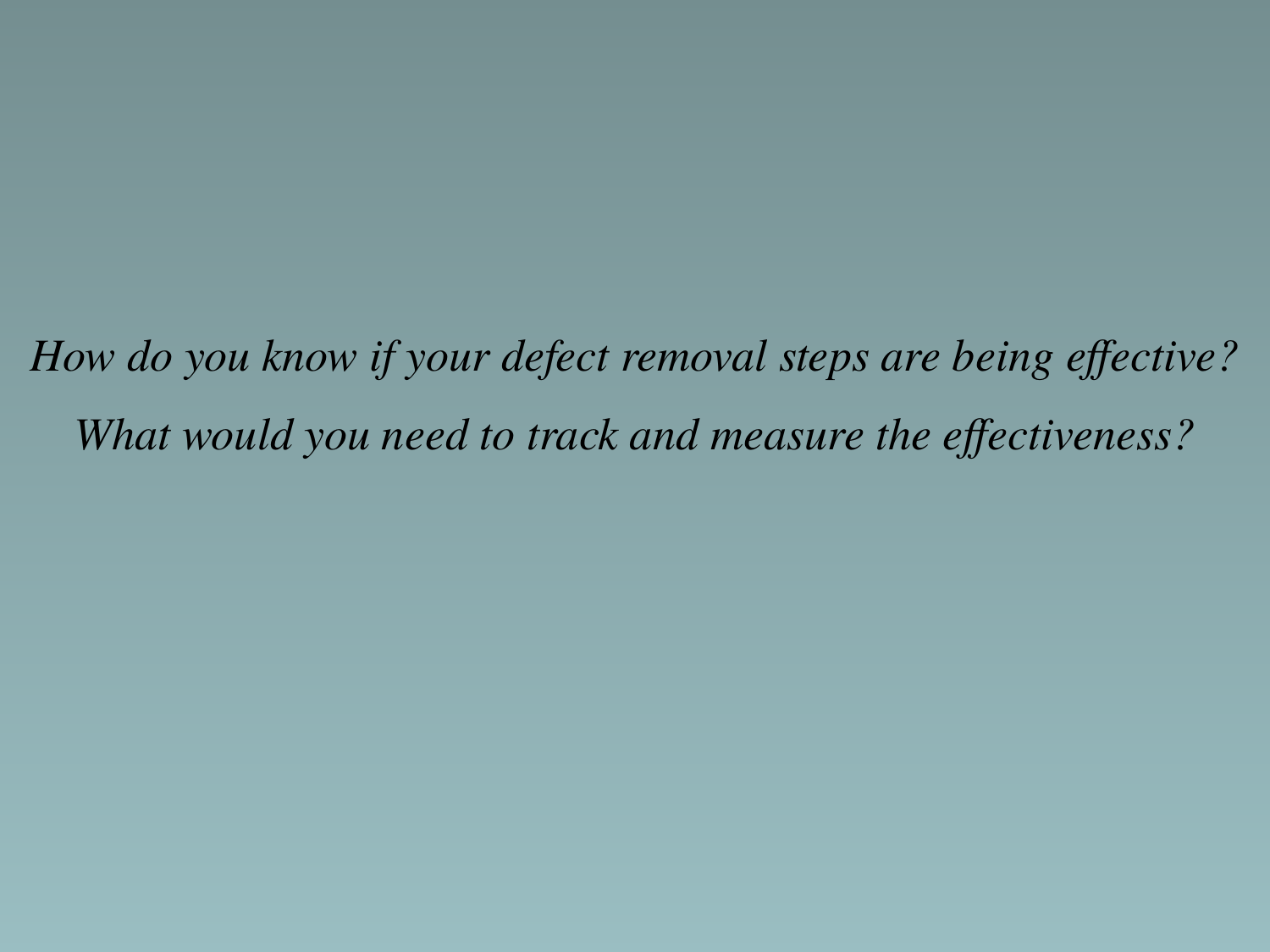

How do you know if your defect removal steps are being effective?
What would you need to track and measure the effectiveness?